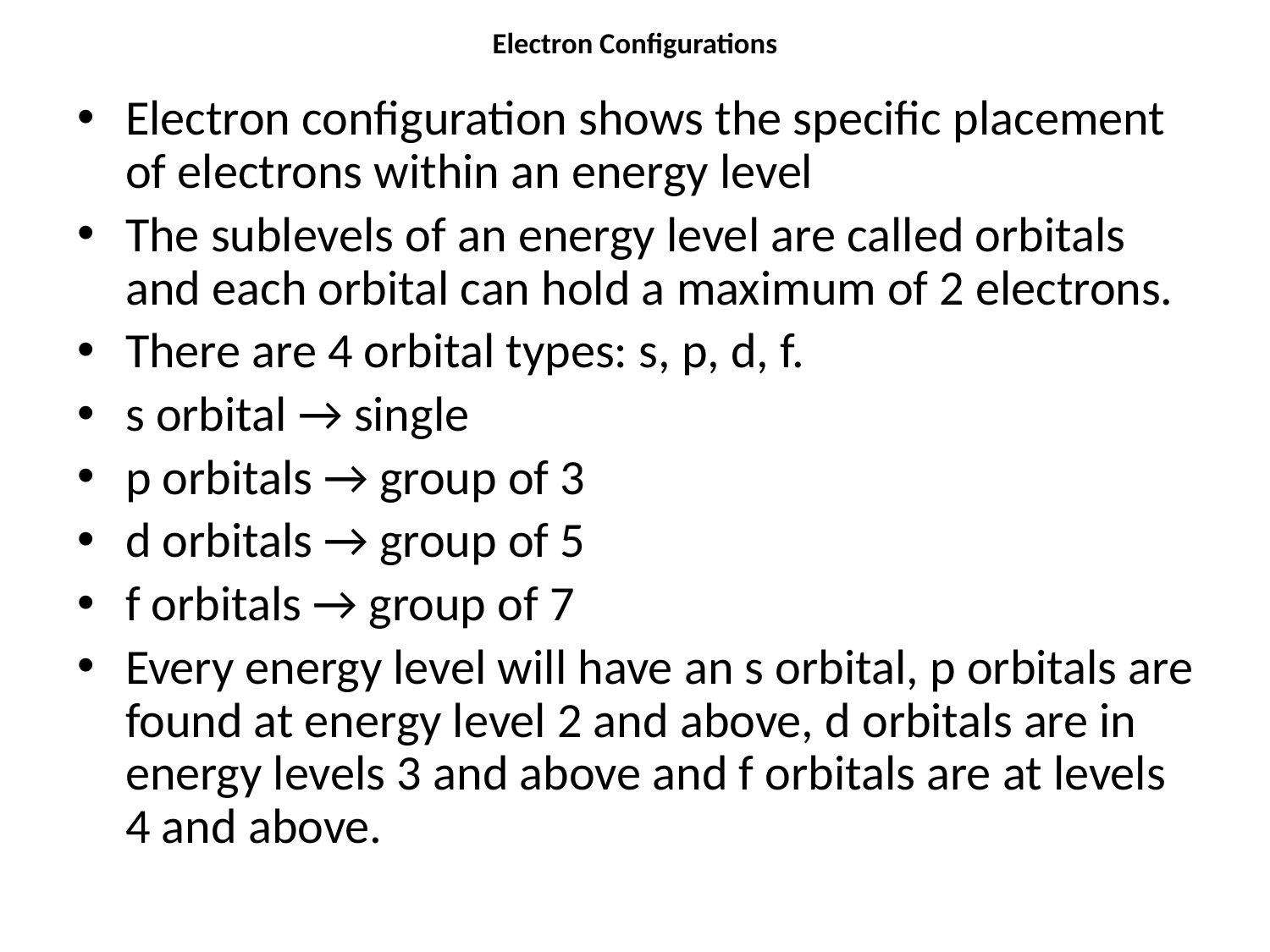

# Electron Configurations
Electron configuration shows the specific placement of electrons within an energy level
The sublevels of an energy level are called orbitals and each orbital can hold a maximum of 2 electrons.
There are 4 orbital types: s, p, d, f.
s orbital → single
p orbitals → group of 3
d orbitals → group of 5
f orbitals → group of 7
Every energy level will have an s orbital, p orbitals are found at energy level 2 and above, d orbitals are in energy levels 3 and above and f orbitals are at levels 4 and above.